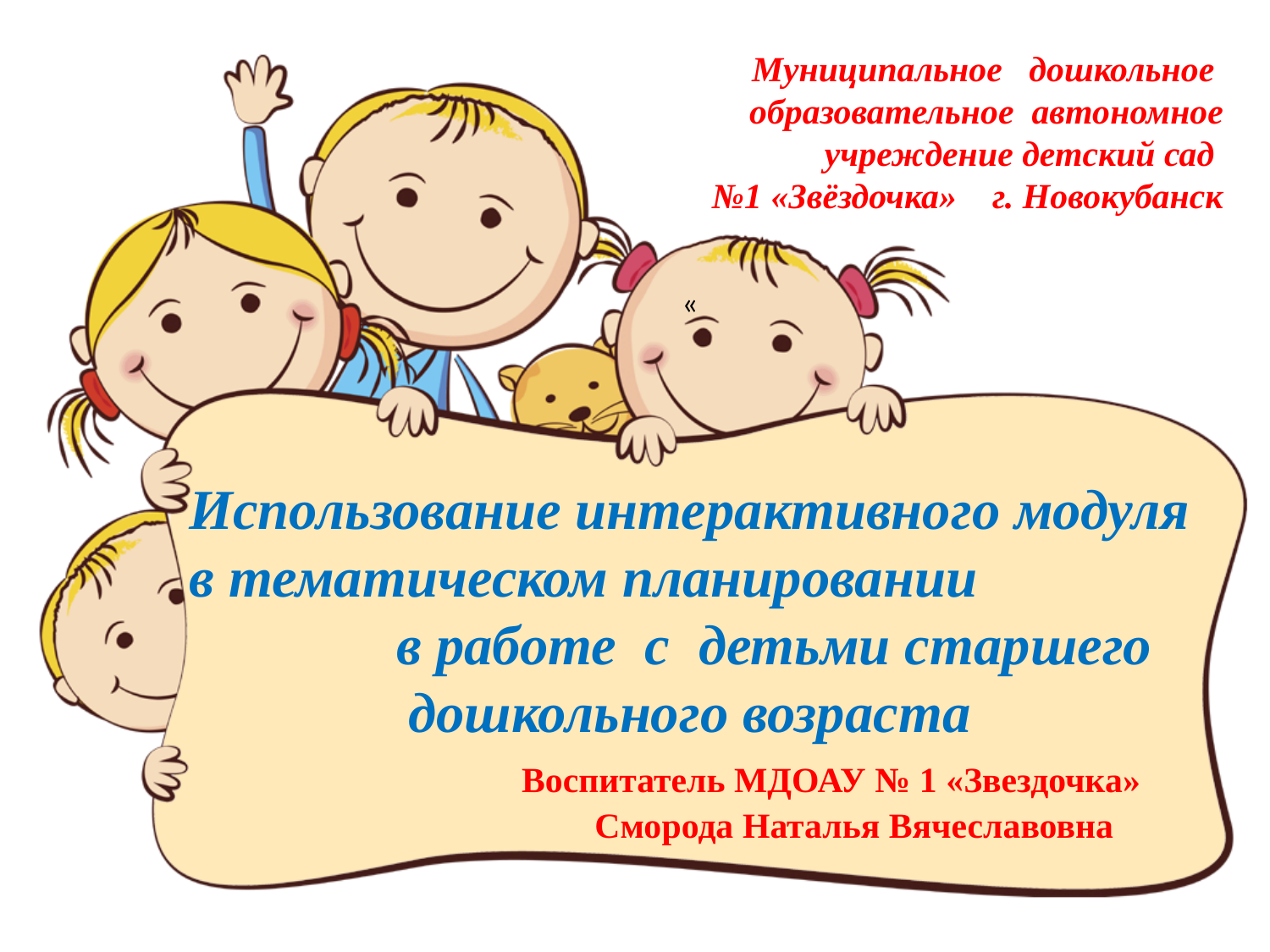

Муниципальное   дошкольное
образовательное  автономное
 учреждение детский сад
№1 «Звёздочка»    г. Новокубанск
# « Использование интерактивного модуля в тематическом планировании                            в работе  с  детьми старшего дошкольного возраста Воспитатель МДОАУ № 1 «Звездочка» Сморода Наталья Вячеславовна